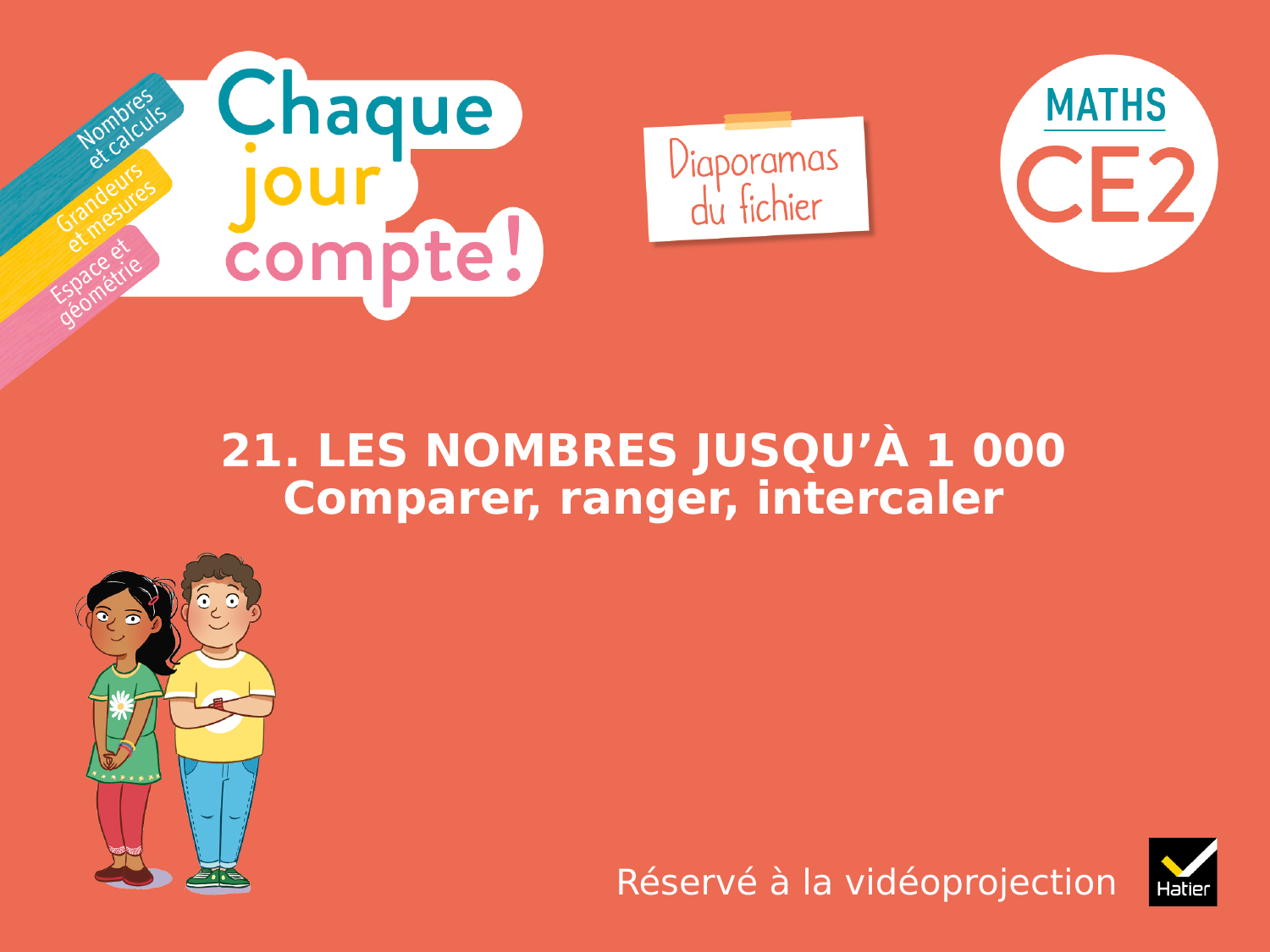

# 21. LES NOMBRES JUSQU’À 1 000 Comparer, ranger, intercaler